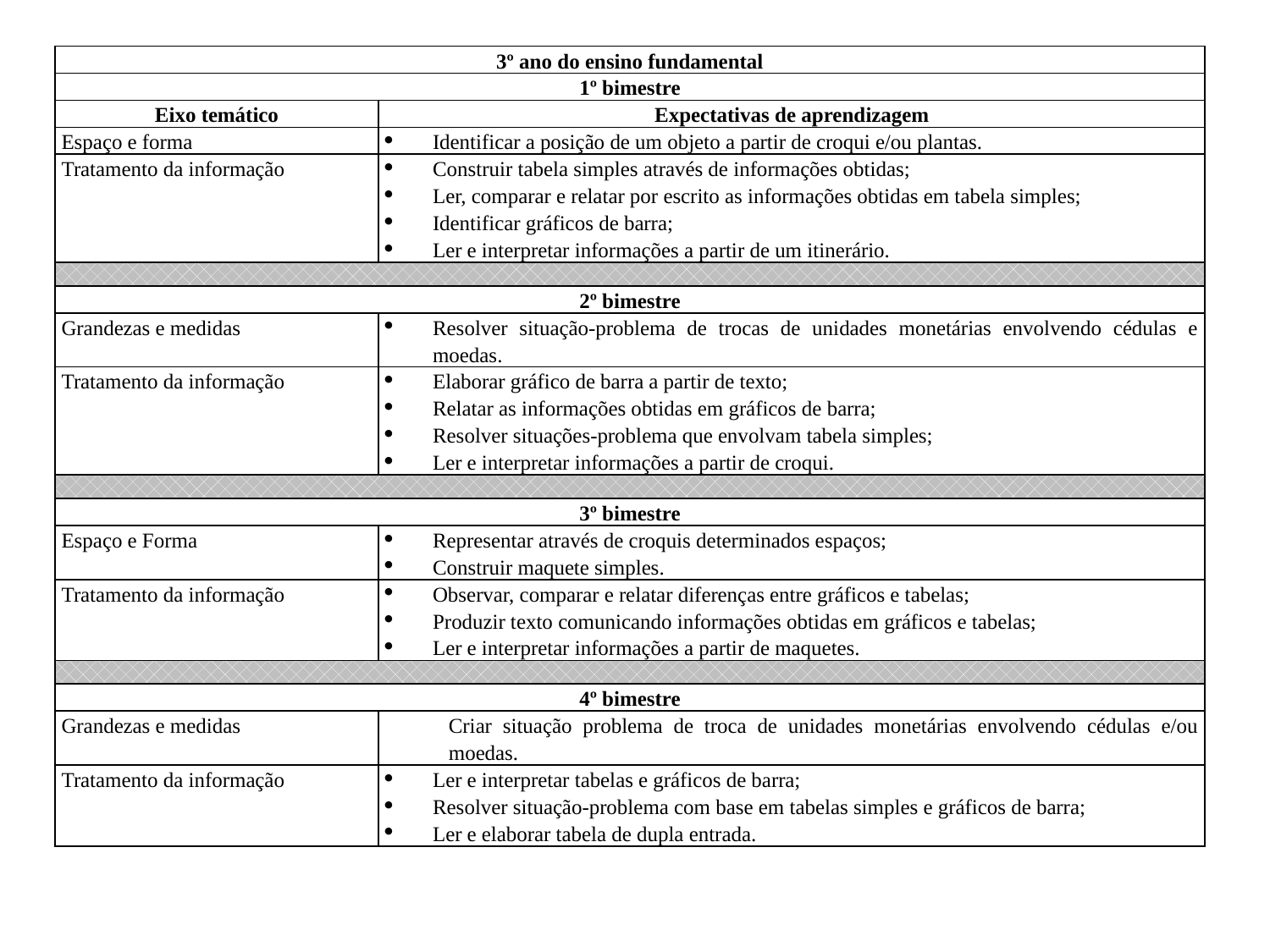

| 3º ano do ensino fundamental |  |
| --- | --- |
| 1º bimestre |  |
| Eixo temático | Expectativas de aprendizagem |
| Espaço e forma | Identificar a posição de um objeto a partir de croqui e/ou plantas. |
| Tratamento da informação | Construir tabela simples através de informações obtidas; Ler, comparar e relatar por escrito as informações obtidas em tabela simples; Identificar gráficos de barra; Ler e interpretar informações a partir de um itinerário. |
|  |  |
| 2º bimestre |  |
| Grandezas e medidas | Resolver situação-problema de trocas de unidades monetárias envolvendo cédulas e moedas. |
| Tratamento da informação | Elaborar gráfico de barra a partir de texto; Relatar as informações obtidas em gráficos de barra; Resolver situações-problema que envolvam tabela simples; Ler e interpretar informações a partir de croqui. |
|  |  |
| 3º bimestre |  |
| Espaço e Forma | Representar através de croquis determinados espaços; Construir maquete simples. |
| Tratamento da informação | Observar, comparar e relatar diferenças entre gráficos e tabelas; Produzir texto comunicando informações obtidas em gráficos e tabelas; Ler e interpretar informações a partir de maquetes. |
|  |  |
| 4º bimestre |  |
| Grandezas e medidas | Criar situação problema de troca de unidades monetárias envolvendo cédulas e/ou moedas. |
| Tratamento da informação | Ler e interpretar tabelas e gráficos de barra; Resolver situação-problema com base em tabelas simples e gráficos de barra; Ler e elaborar tabela de dupla entrada. |